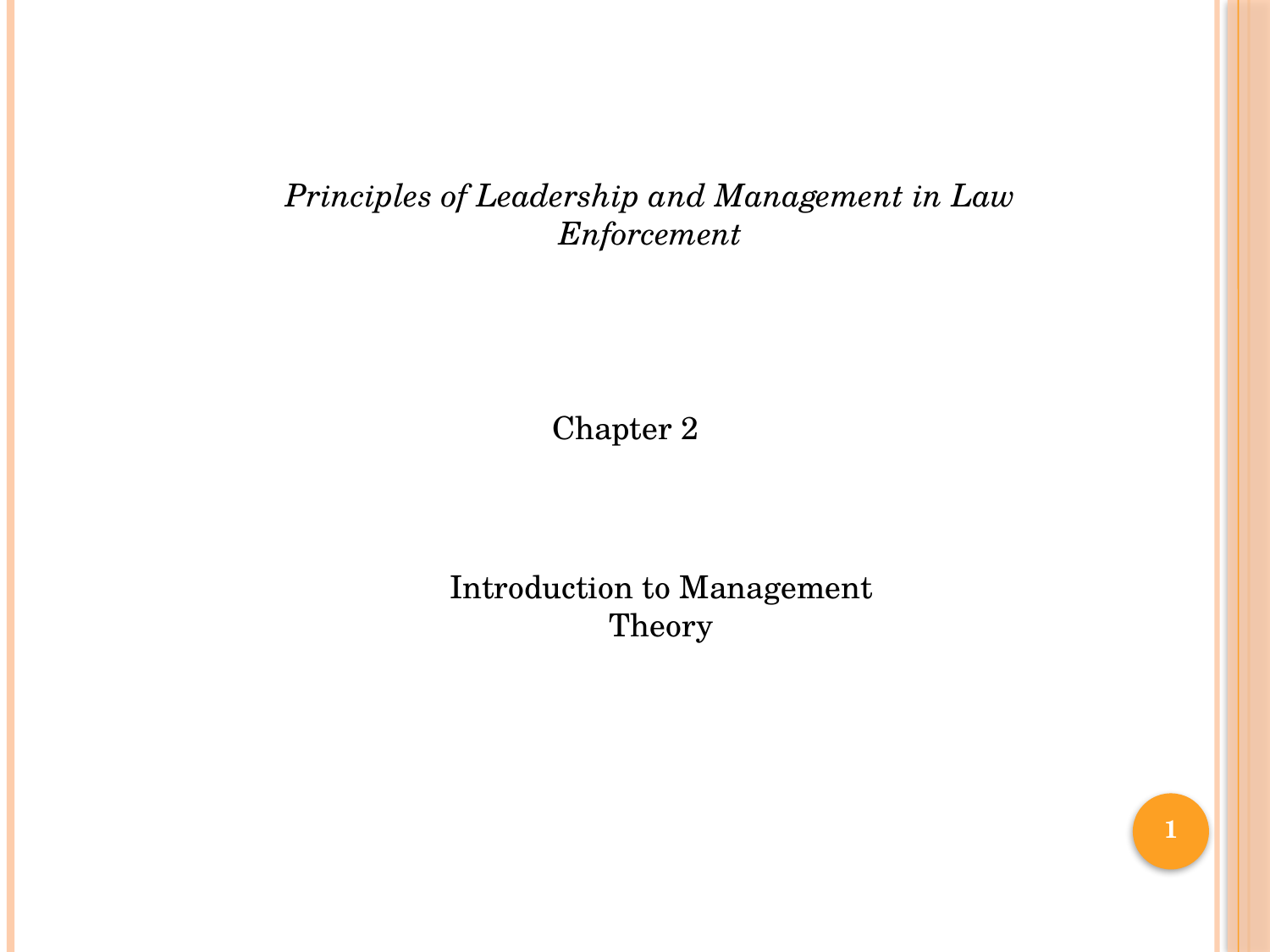

Principles of Leadership and Management in Law Enforcement
Chapter 2
Introduction to Management Theory
1